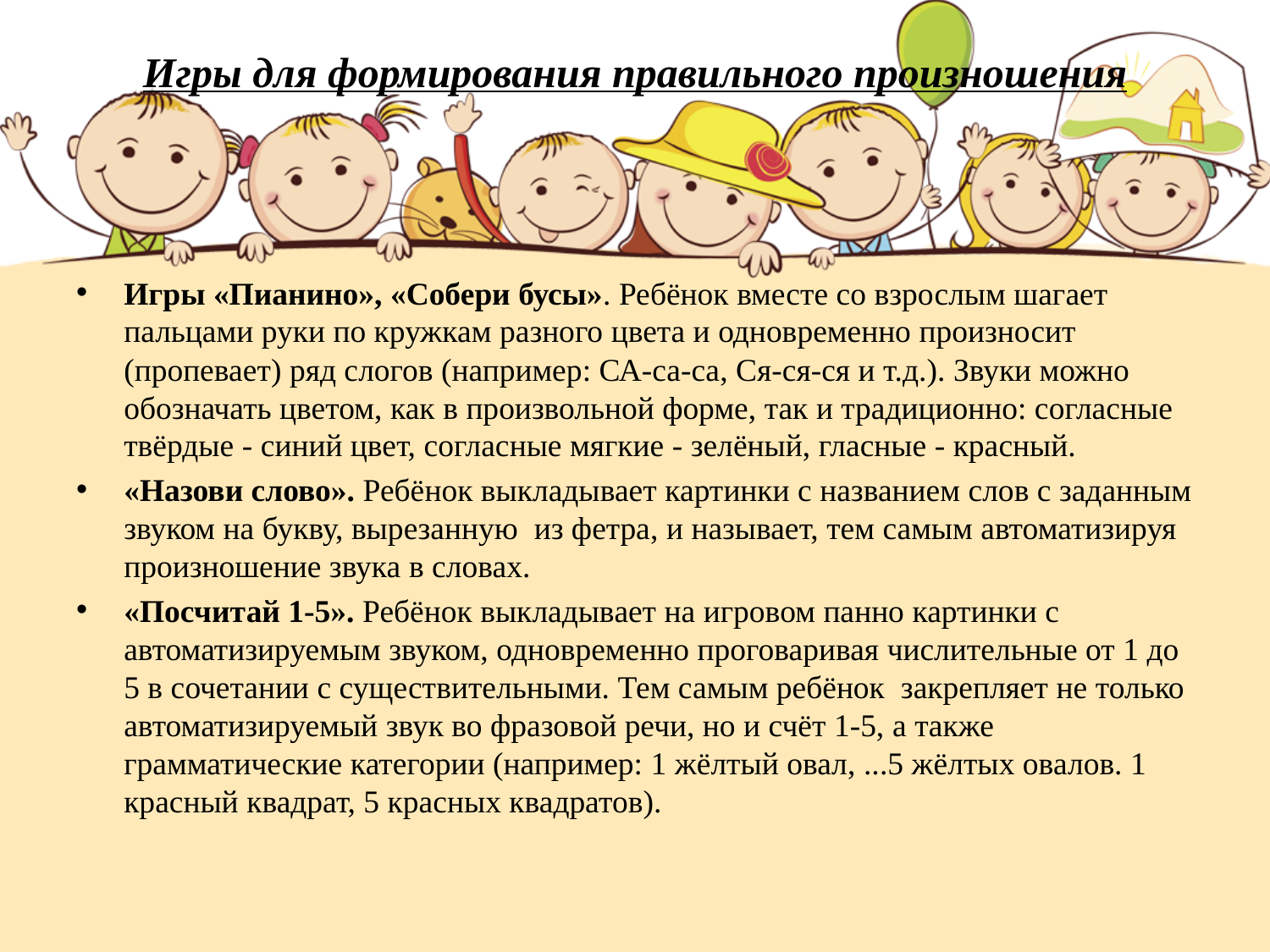

# Игры для формирования правильного произношения

Игры «Пианино», «Собери бусы». Ребёнок вместе со взрослым шагает пальцами руки по кружкам разного цвета и одновременно произносит (пропевает) ряд слогов (например: СА-са-са, Ся-ся-ся и т.д.). Звуки можно обозначать цветом, как в произвольной форме, так и традиционно: согласные твёрдые - синий цвет, согласные мягкие - зелёный, гласные - красный.
«Назови слово». Ребёнок выкладывает картинки с названием слов с заданным звуком на букву, вырезанную  из фетра, и называет, тем самым автоматизируя произношение звука в словах.
«Посчитай 1-5». Ребёнок выкладывает на игровом панно картинки с автоматизируемым звуком, одновременно проговаривая числительные от 1 до 5 в сочетании с существительными. Тем самым ребёнок  закрепляет не только автоматизируемый звук во фразовой речи, но и счёт 1-5, а также грамматические категории (например: 1 жёлтый овал, ...5 жёлтых овалов. 1 красный квадрат, 5 красных квадратов).